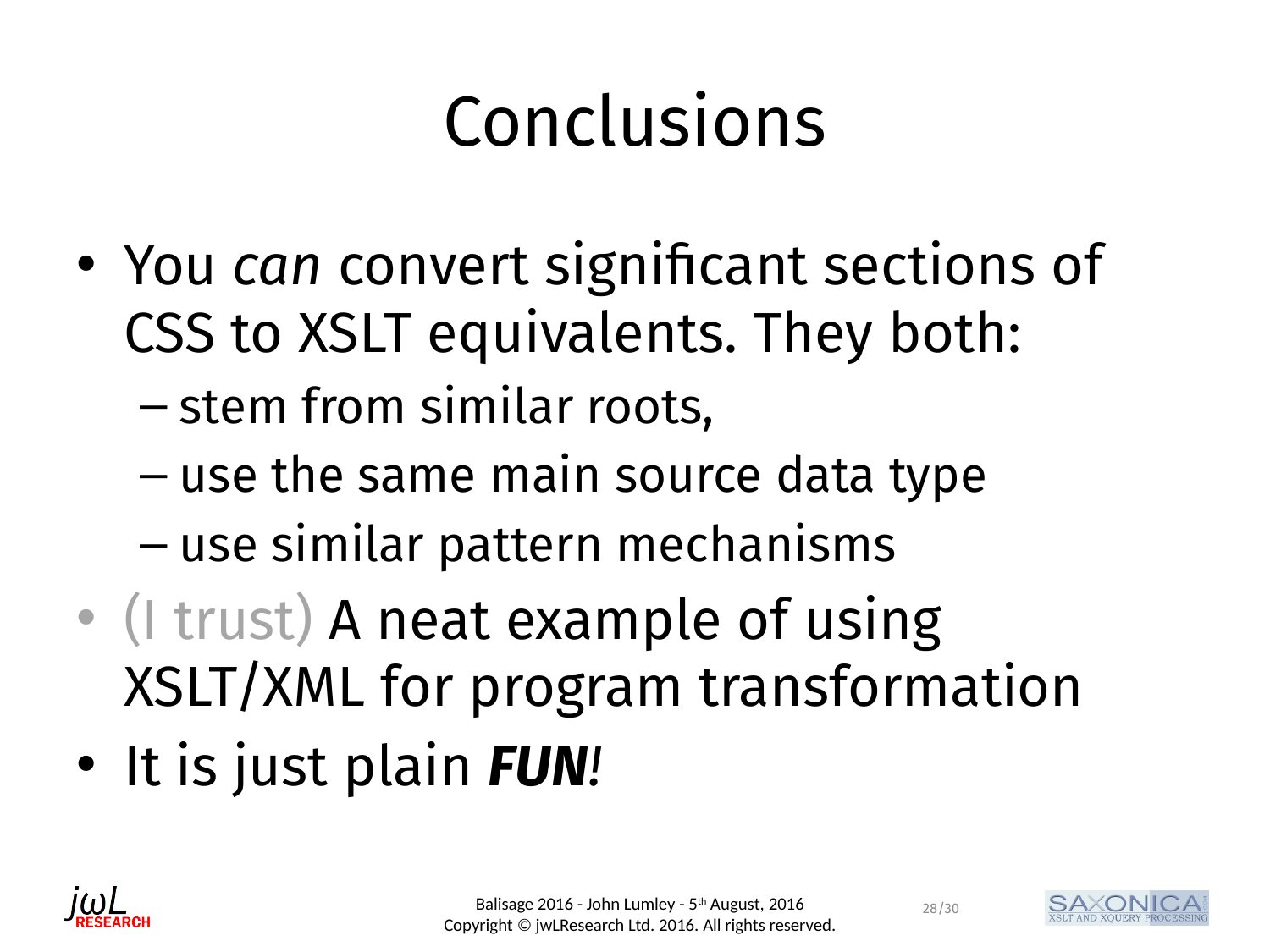

# Conclusions
You can convert significant sections of CSS to XSLT equivalents. They both:
stem from similar roots,
use the same main source data type
use similar pattern mechanisms
(I trust) A neat example of using XSLT/XML for program transformation
It is just plain FUN!
28